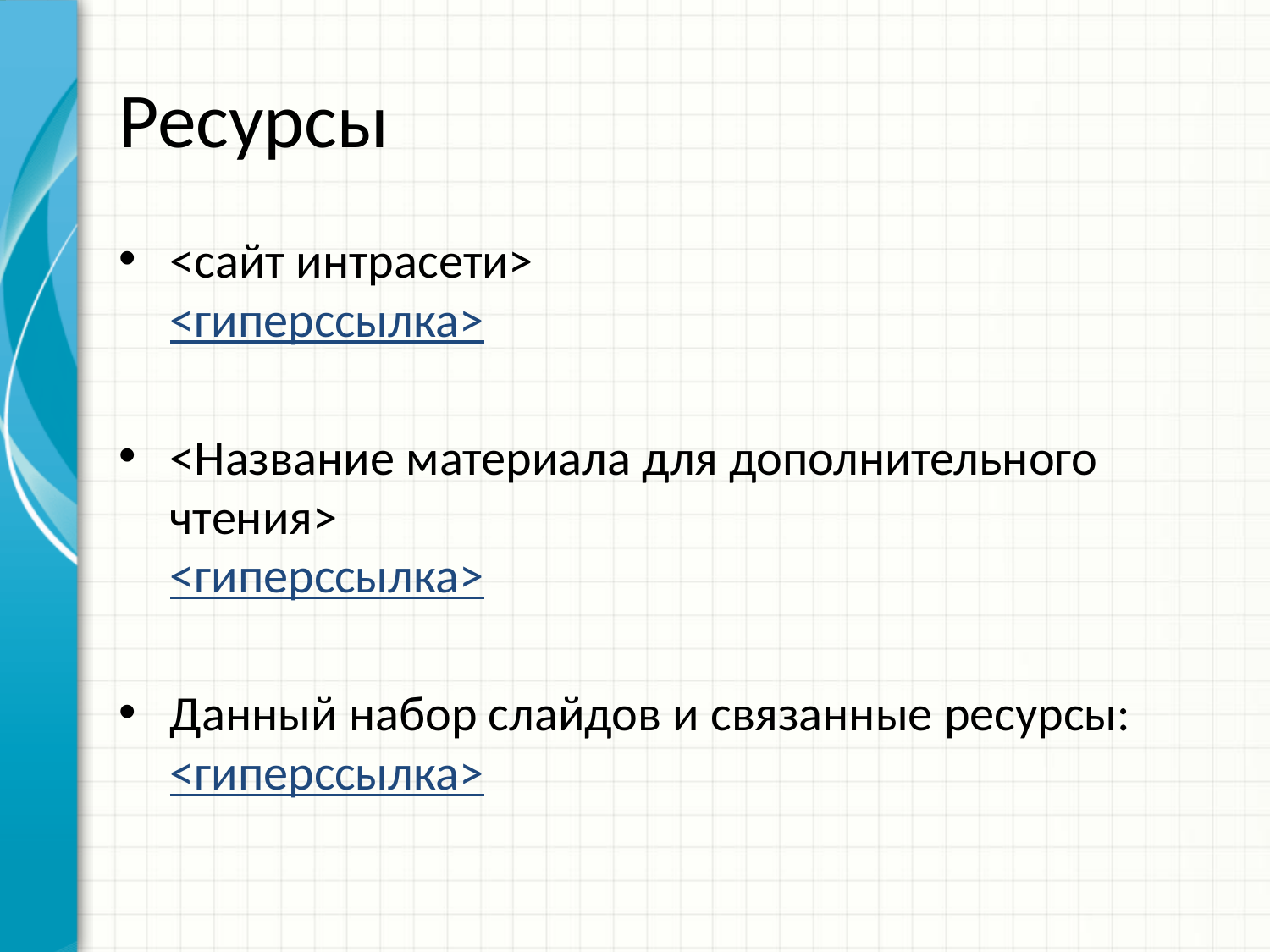

# Ресурсы
<сайт интрасети>
<гиперссылка>

<Название материала для дополнительного чтения>
<гиперссылка>

Данный набор слайдов и связанные ресурсы:
<гиперссылка>